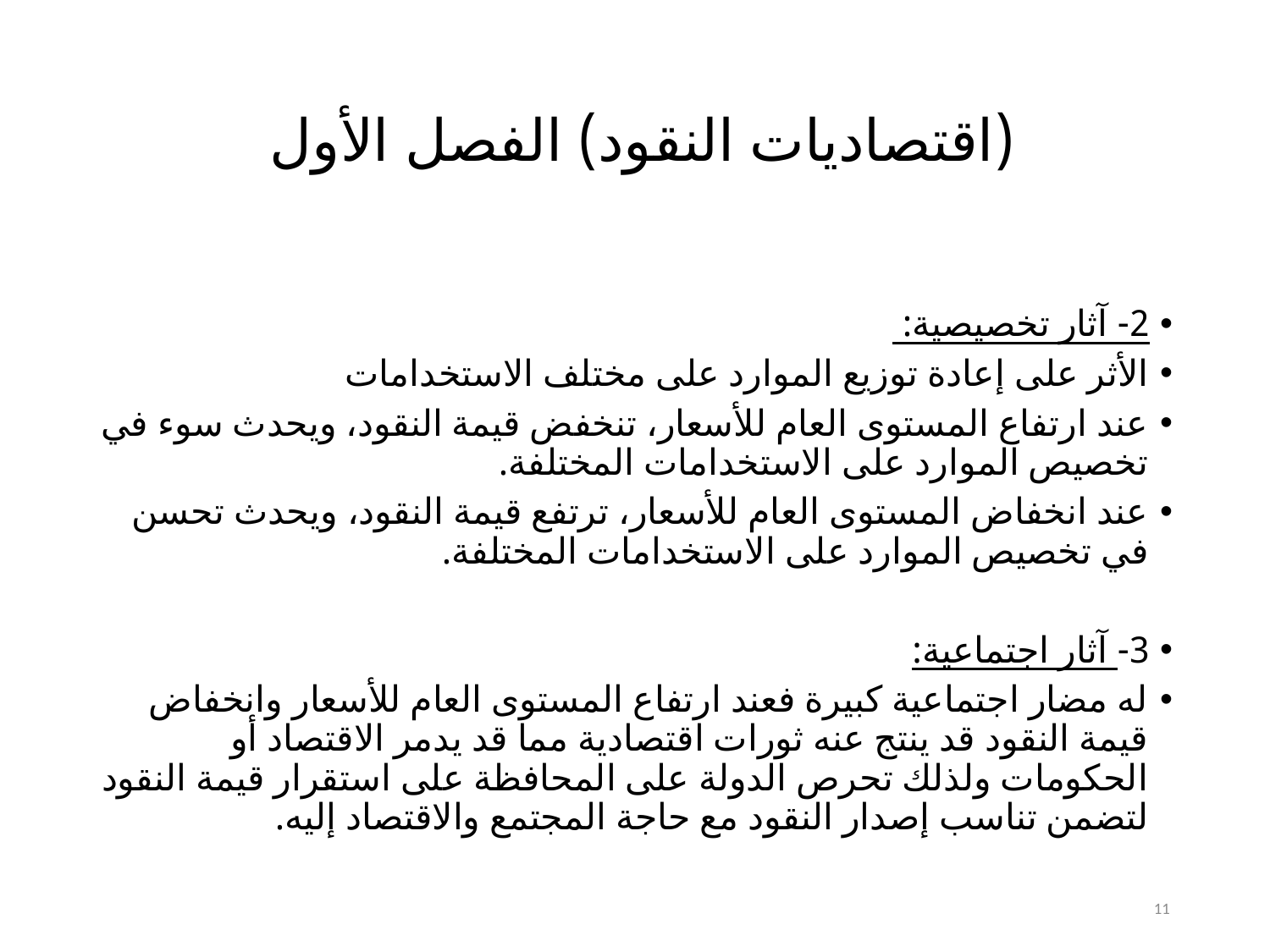

# (اقتصاديات النقود) الفصل الأول

2- آثار تخصيصية:
الأثر على إعادة توزيع الموارد على مختلف الاستخدامات
عند ارتفاع المستوى العام للأسعار، تنخفض قيمة النقود، ويحدث سوء في تخصيص الموارد على الاستخدامات المختلفة.
عند انخفاض المستوى العام للأسعار، ترتفع قيمة النقود، ويحدث تحسن في تخصيص الموارد على الاستخدامات المختلفة.

3- آثار اجتماعية:
له مضار اجتماعية كبيرة فعند ارتفاع المستوى العام للأسعار وانخفاض قيمة النقود قد ينتج عنه ثورات اقتصادية مما قد يدمر الاقتصاد أو الحكومات ولذلك تحرص الدولة على المحافظة على استقرار قيمة النقود لتضمن تناسب إصدار النقود مع حاجة المجتمع والاقتصاد إليه.
11